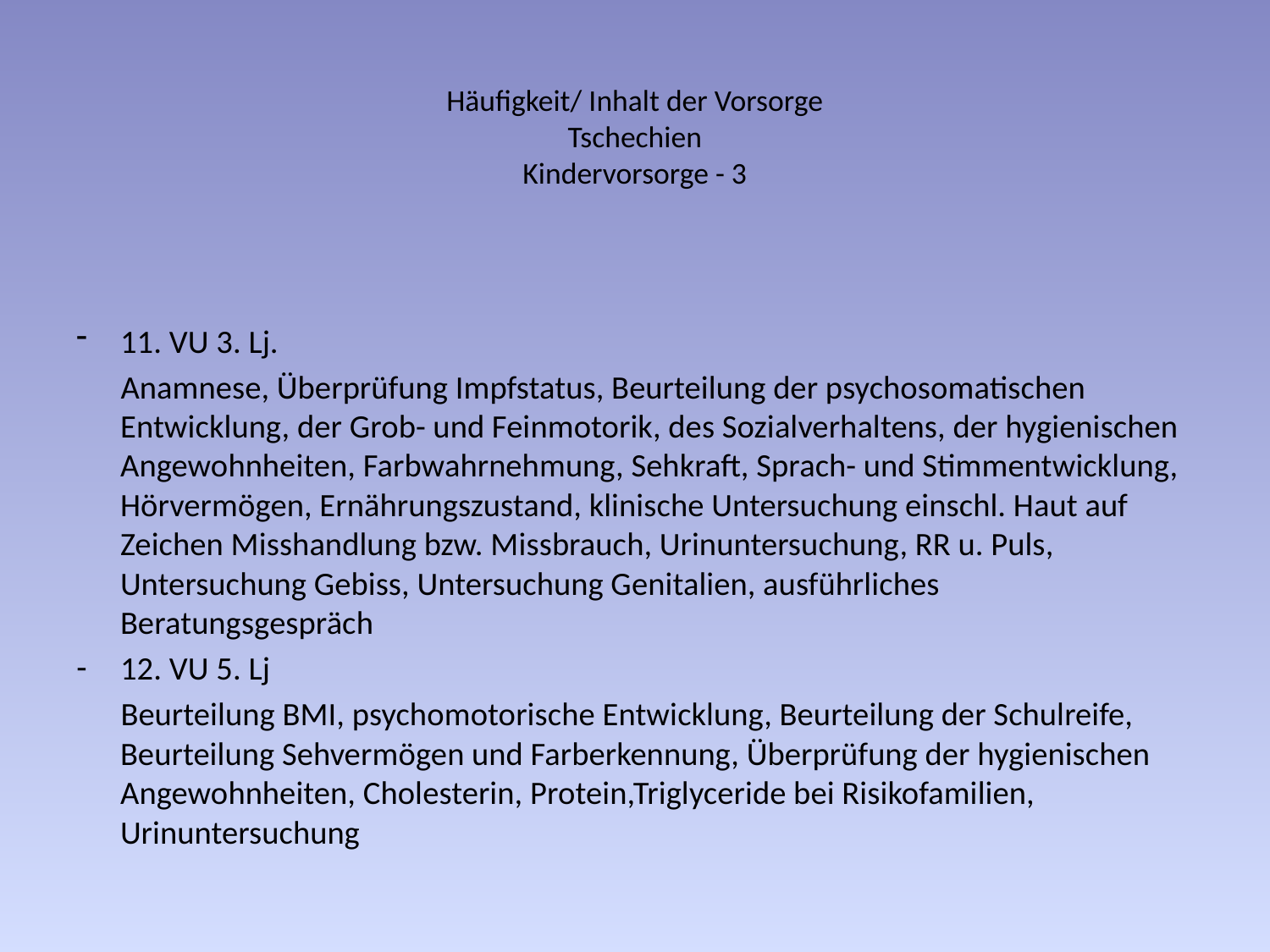

# Häufigkeit/ Inhalt der Vorsorge Tschechien Kindervorsorge - 3

11. VU 3. Lj.
      Anamnese, Überprüfung Impfstatus, Beurteilung der psychosomatischen Entwicklung, der Grob- und Feinmotorik, des Sozialverhaltens, der hygienischen Angewohnheiten, Farbwahrnehmung, Sehkraft, Sprach- und Stimmentwicklung, Hörvermögen, Ernährungszustand, klinische Untersuchung einschl. Haut auf Zeichen Misshandlung bzw. Missbrauch, Urinuntersuchung, RR u. Puls, Untersuchung Gebiss, Untersuchung Genitalien, ausführliches Beratungsgespräch
12. VU 5. Lj
      Beurteilung BMI, psychomotorische Entwicklung, Beurteilung der Schulreife, Beurteilung Sehvermögen und Farberkennung, Überprüfung der hygienischen Angewohnheiten, Cholesterin, Protein,Triglyceride bei Risikofamilien, Urinuntersuchung